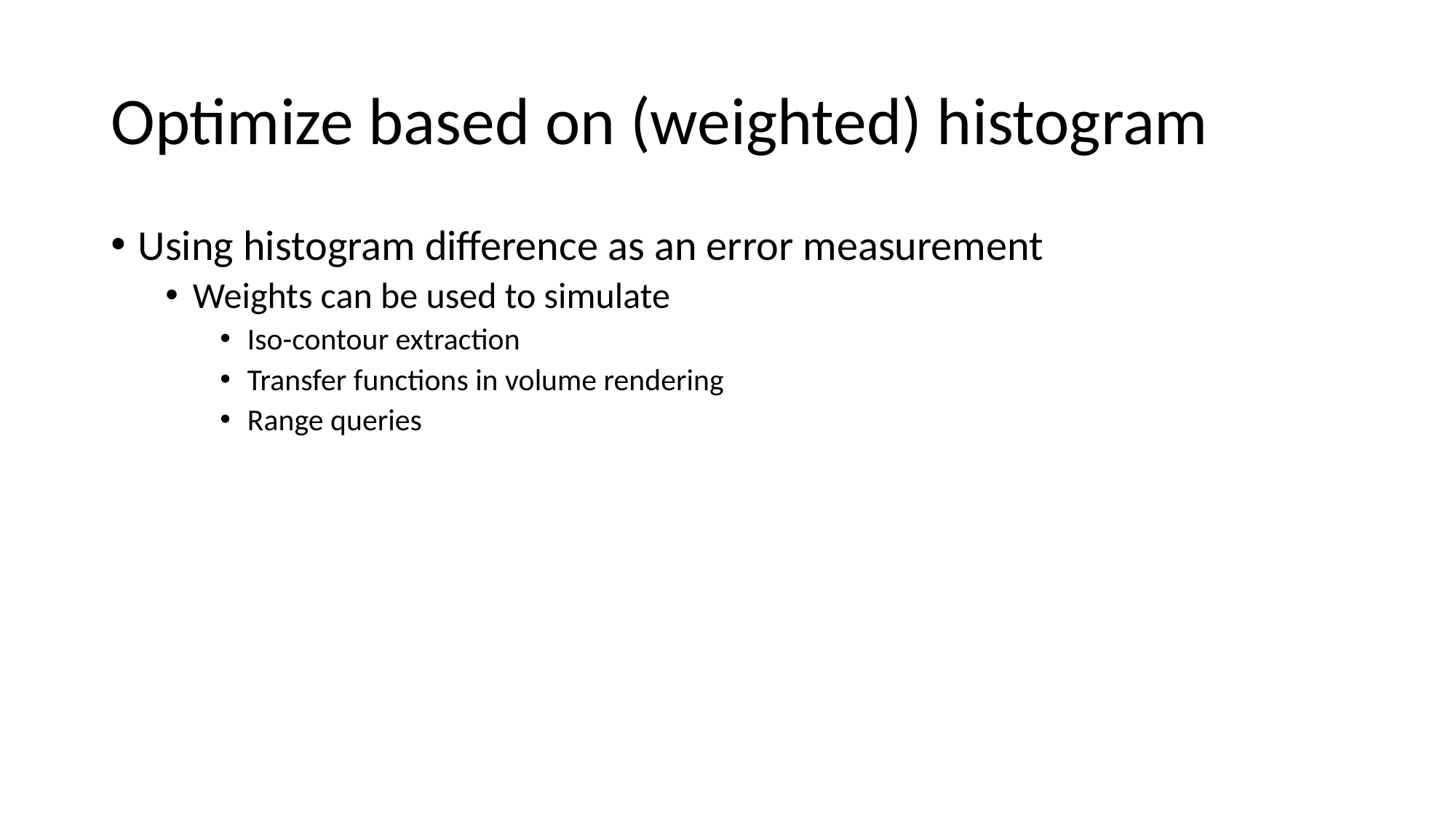

# Optimize based on (weighted) histogram
Using histogram difference as an error measurement
Weights can be used to simulate
Iso-contour extraction
Transfer functions in volume rendering
Range queries